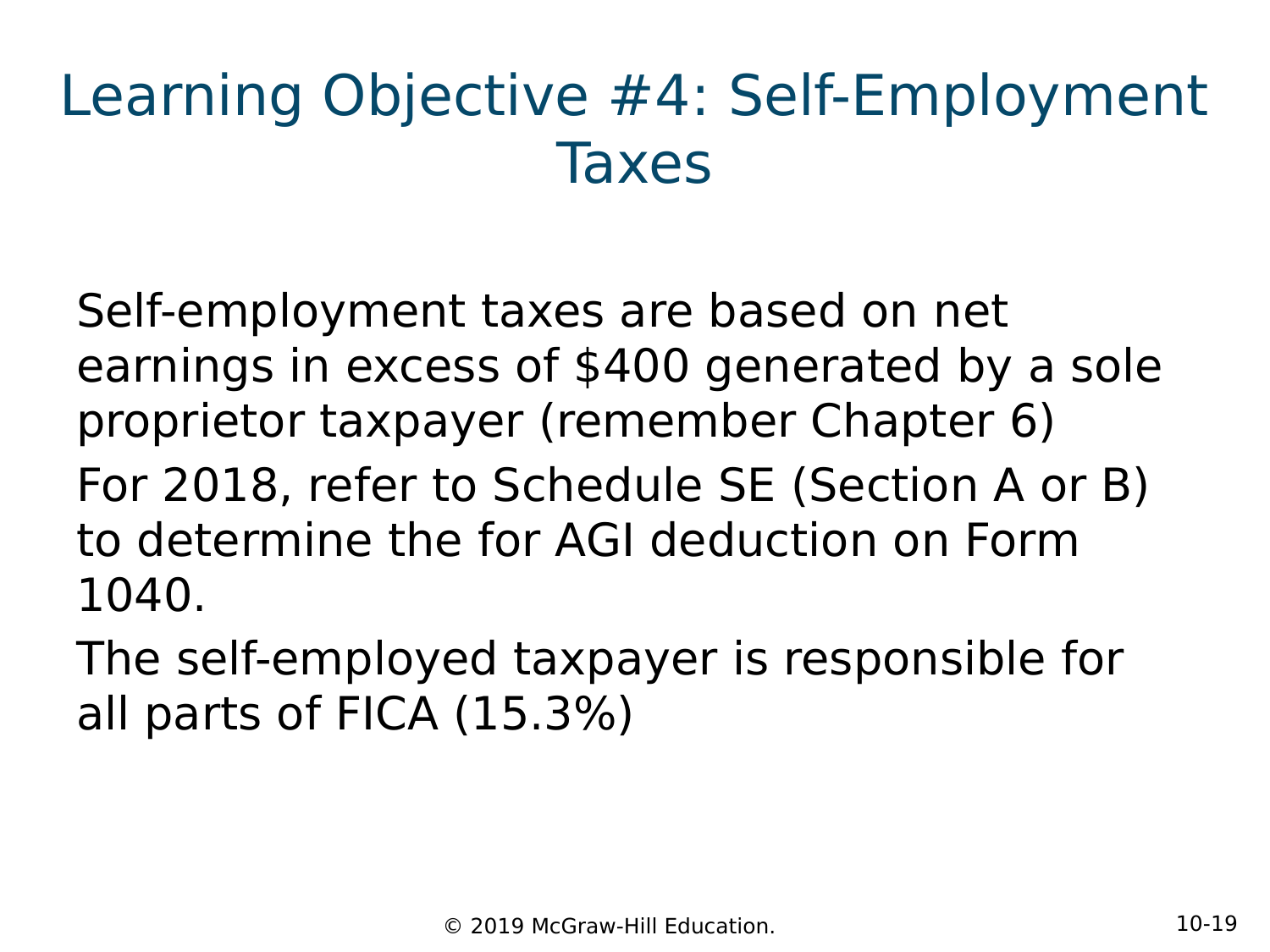

# Learning Objective #4: Self-Employment Taxes
Self-employment taxes are based on net earnings in excess of $400 generated by a sole proprietor taxpayer (remember Chapter 6)
For 2018, refer to Schedule SE (Section A or B) to determine the for AGI deduction on Form 1040.
The self-employed taxpayer is responsible for all parts of FICA (15.3%)